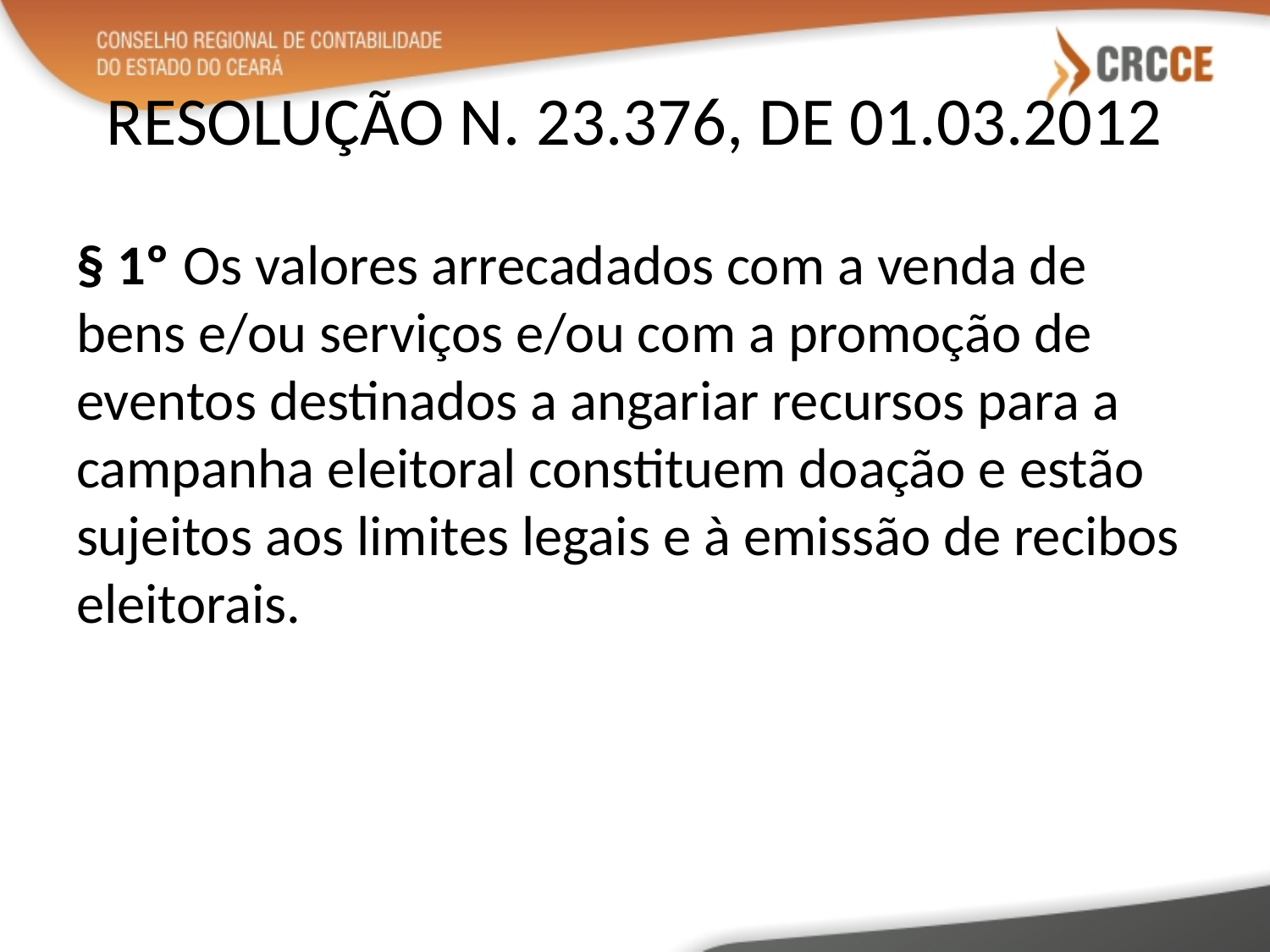

# RESOLUÇÃO N. 23.376, DE 01.03.2012
§ 1º Os valores arrecadados com a venda de bens e/ou serviços e/ou com a promoção de eventos destinados a angariar recursos para a campanha eleitoral constituem doação e estão sujeitos aos limites legais e à emissão de recibos eleitorais.